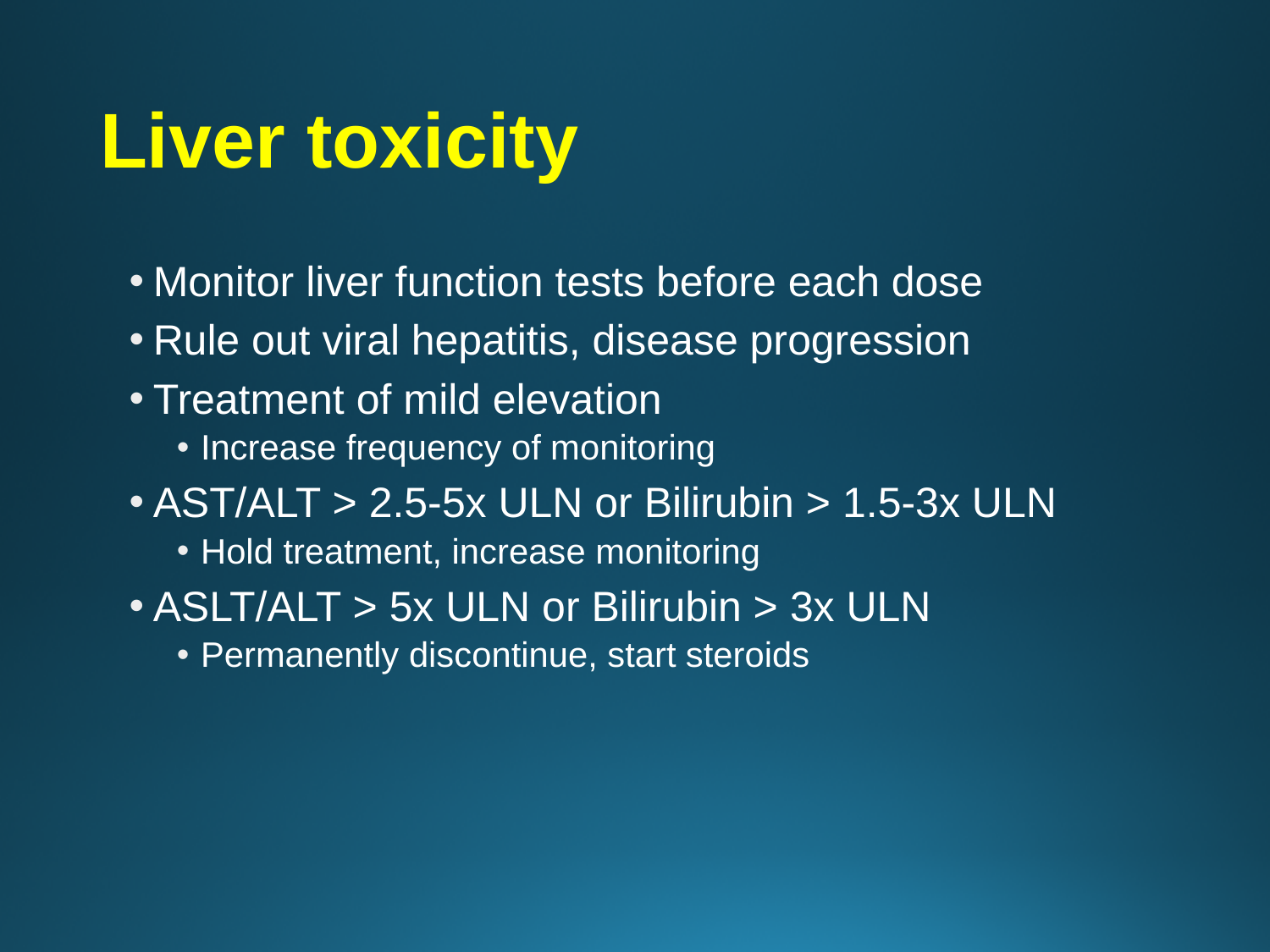

# Liver toxicity
Monitor liver function tests before each dose
Rule out viral hepatitis, disease progression
Treatment of mild elevation
Increase frequency of monitoring
AST/ALT > 2.5-5x ULN or Bilirubin > 1.5-3x ULN
Hold treatment, increase monitoring
ASLT/ALT > 5x ULN or Bilirubin > 3x ULN
Permanently discontinue, start steroids